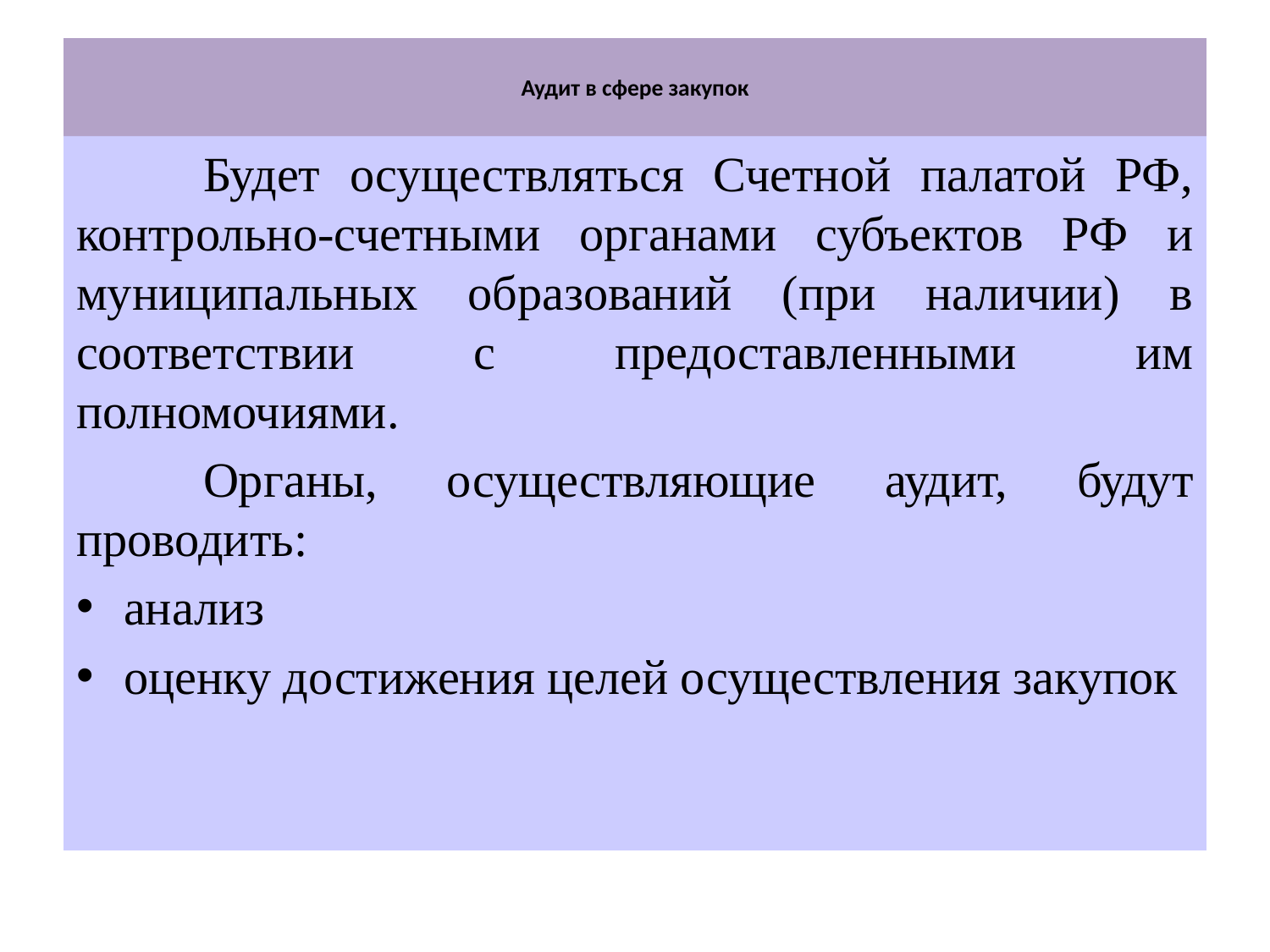

# Аудит в сфере закупок
	Будет осуществляться Счетной палатой РФ, контрольно-счетными органами субъектов РФ и муниципальных образований (при наличии) в соответствии с предоставленными им полномочиями.
	Органы, осуществляющие аудит, будут проводить:
анализ
оценку достижения целей осуществления закупок